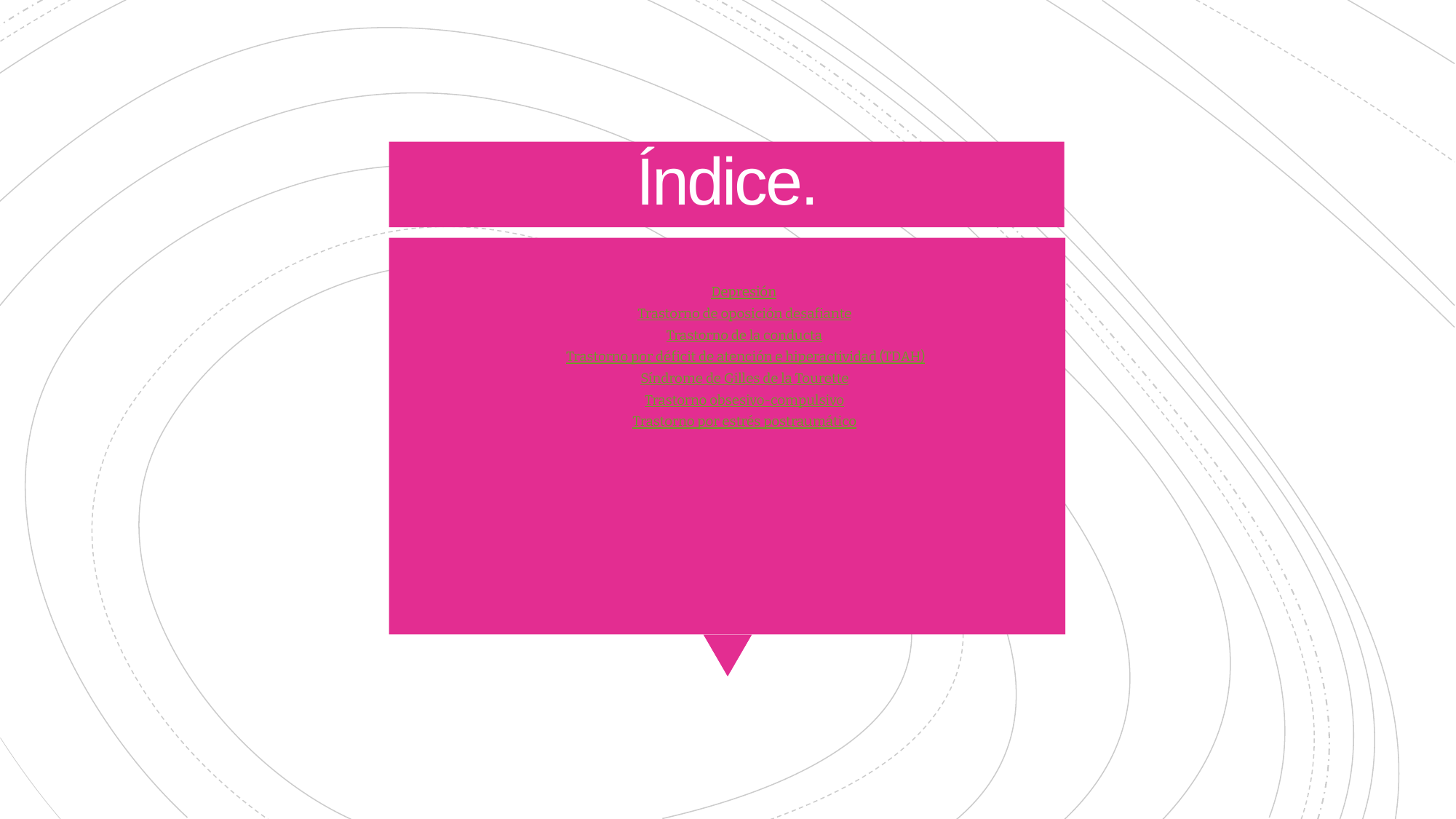

# Índice.
Depresión
Trastorno de oposición desafiante
Trastorno de la conducta
Trastorno por déficit de atención e hiperactividad (TDAH)
Síndrome de Gilles de la Tourette
Trastorno obsesivo-compulsivo
Trastorno por estrés postraumático